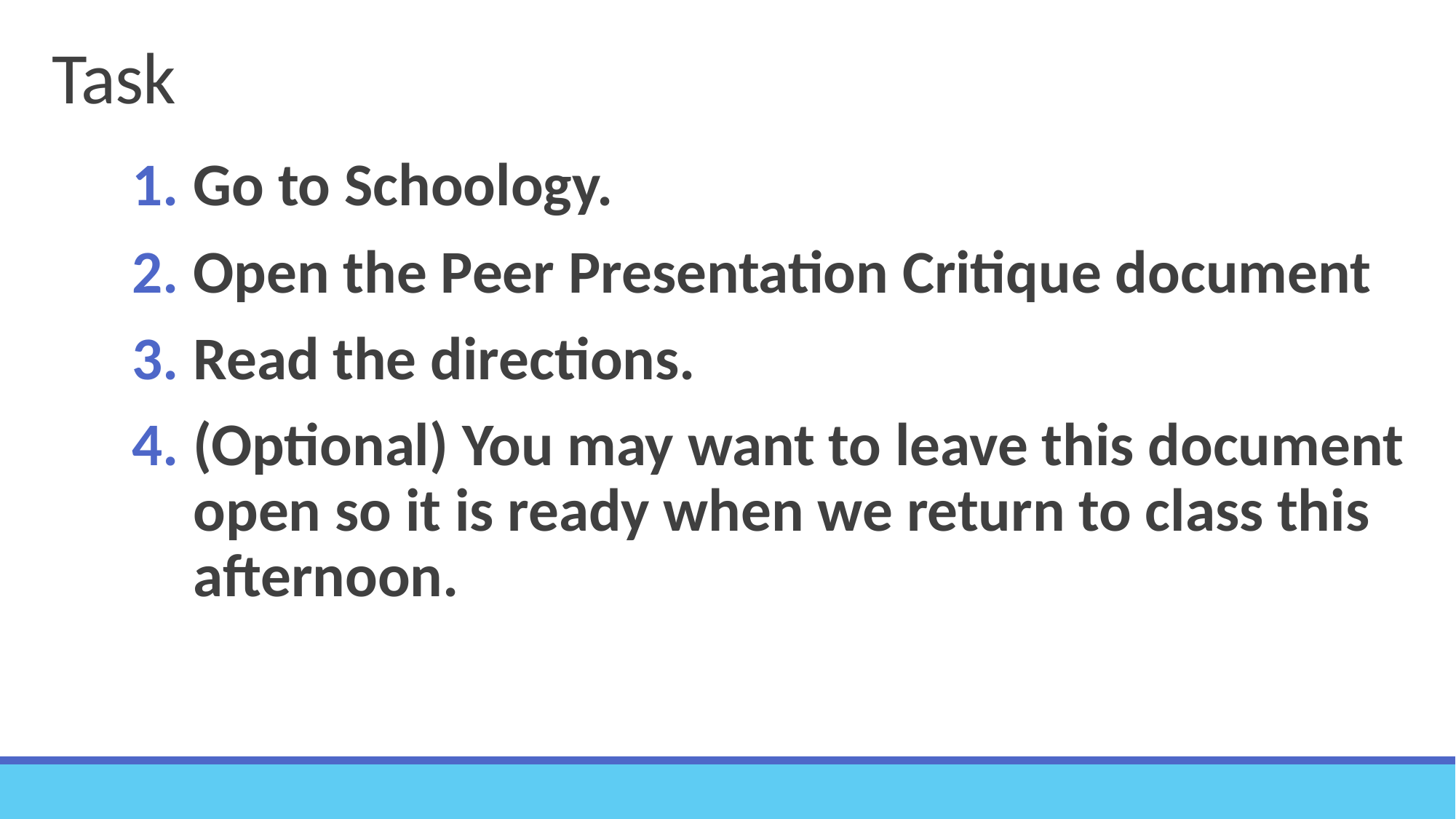

# Task
Go to Schoology.
Open the Peer Presentation Critique document
Read the directions.
(Optional) You may want to leave this document open so it is ready when we return to class this afternoon.